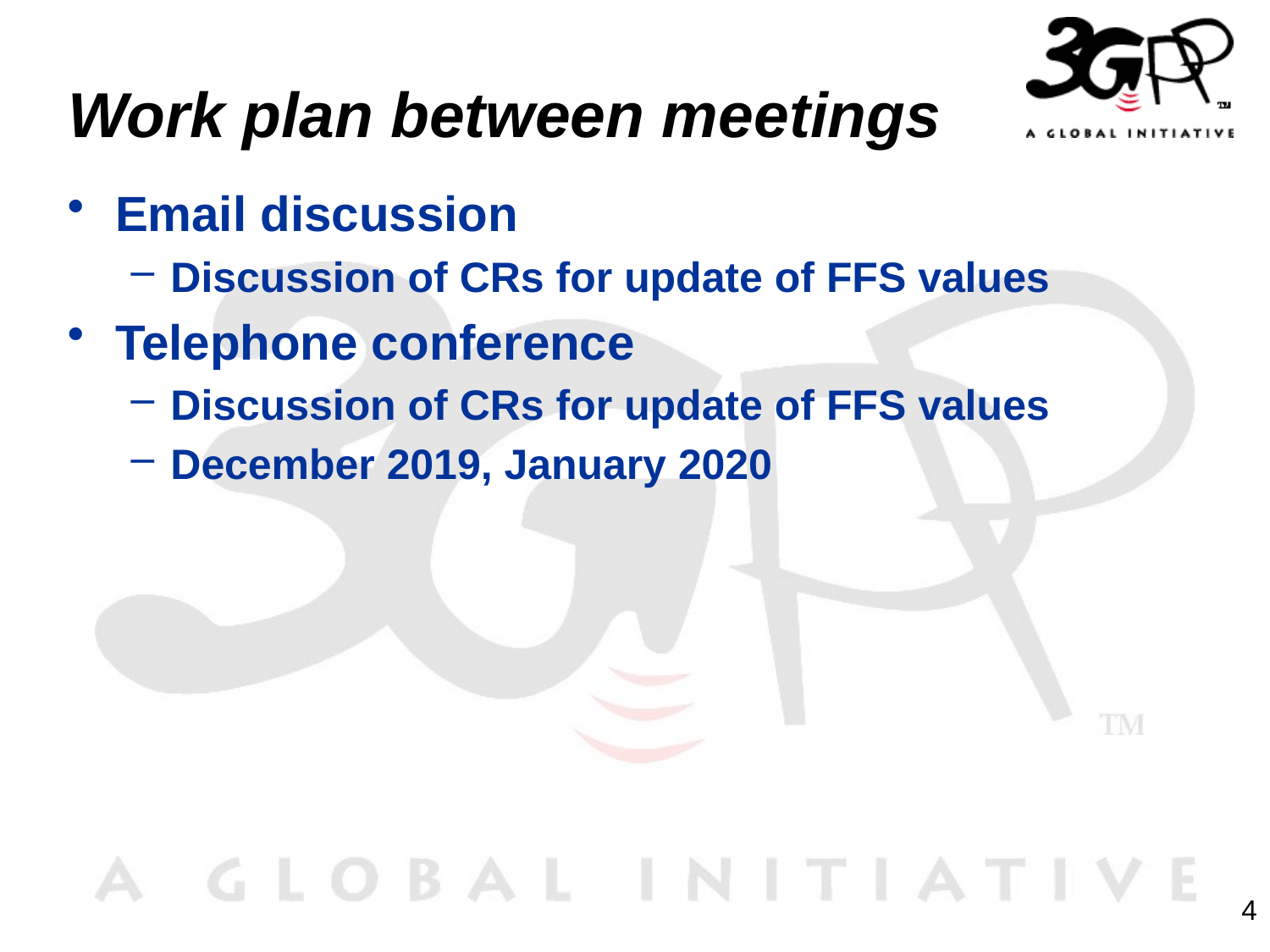

# Work plan between meetings
Email discussion
Discussion of CRs for update of FFS values
Telephone conference
Discussion of CRs for update of FFS values
December 2019, January 2020

4